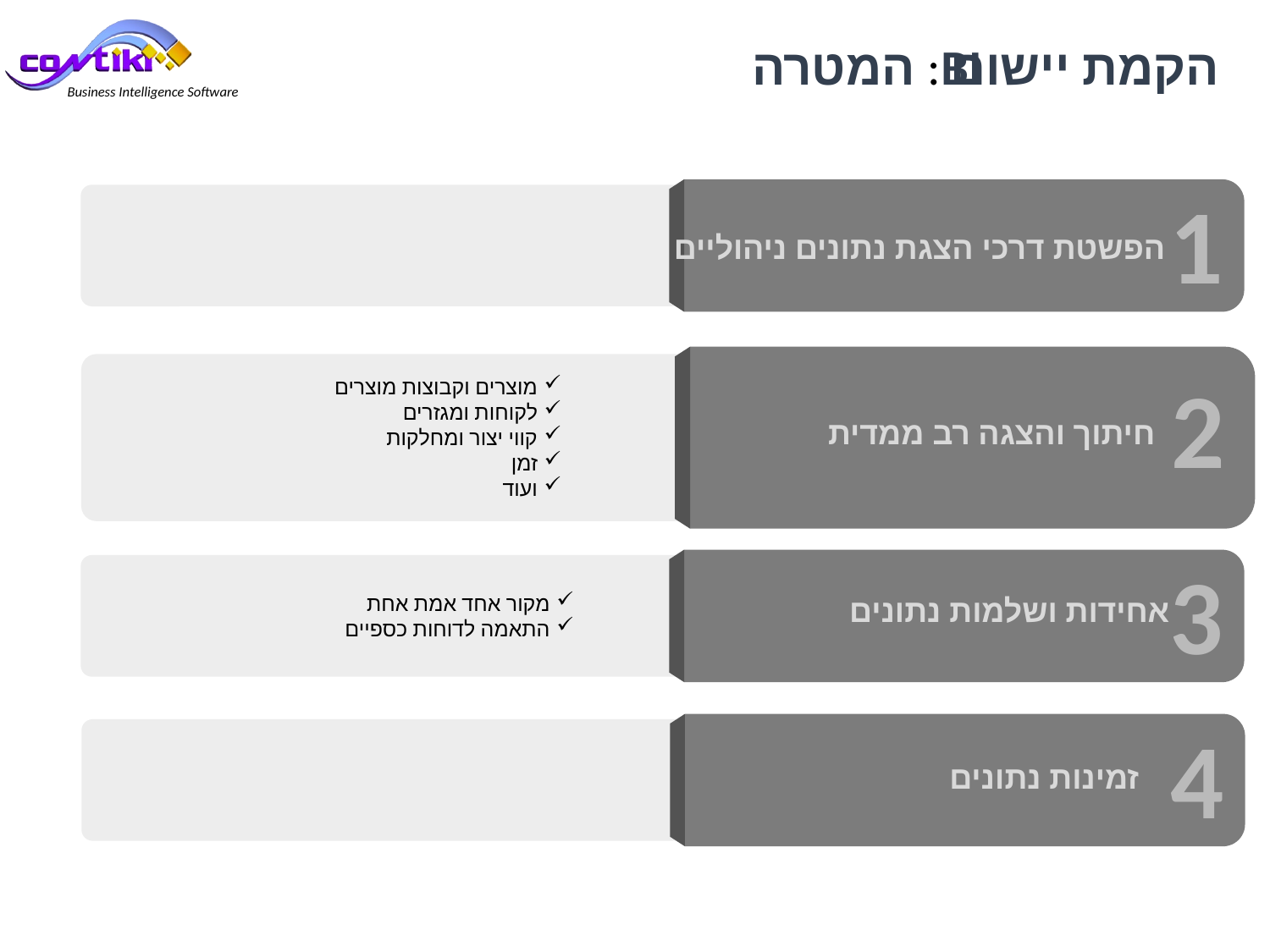

הקמת יישום
המטרה :BI

1

הפשטת דרכי הצגת נתונים ניהוליים

2

מוצרים וקבוצות מוצרים
לקוחות ומגזרים
קווי יצור ומחלקות
זמן
ועוד
חיתוך והצגה רב ממדית

3

מקור אחד אמת אחת
התאמה לדוחות כספיים
אחידות ושלמות נתונים

4

זמינות נתונים